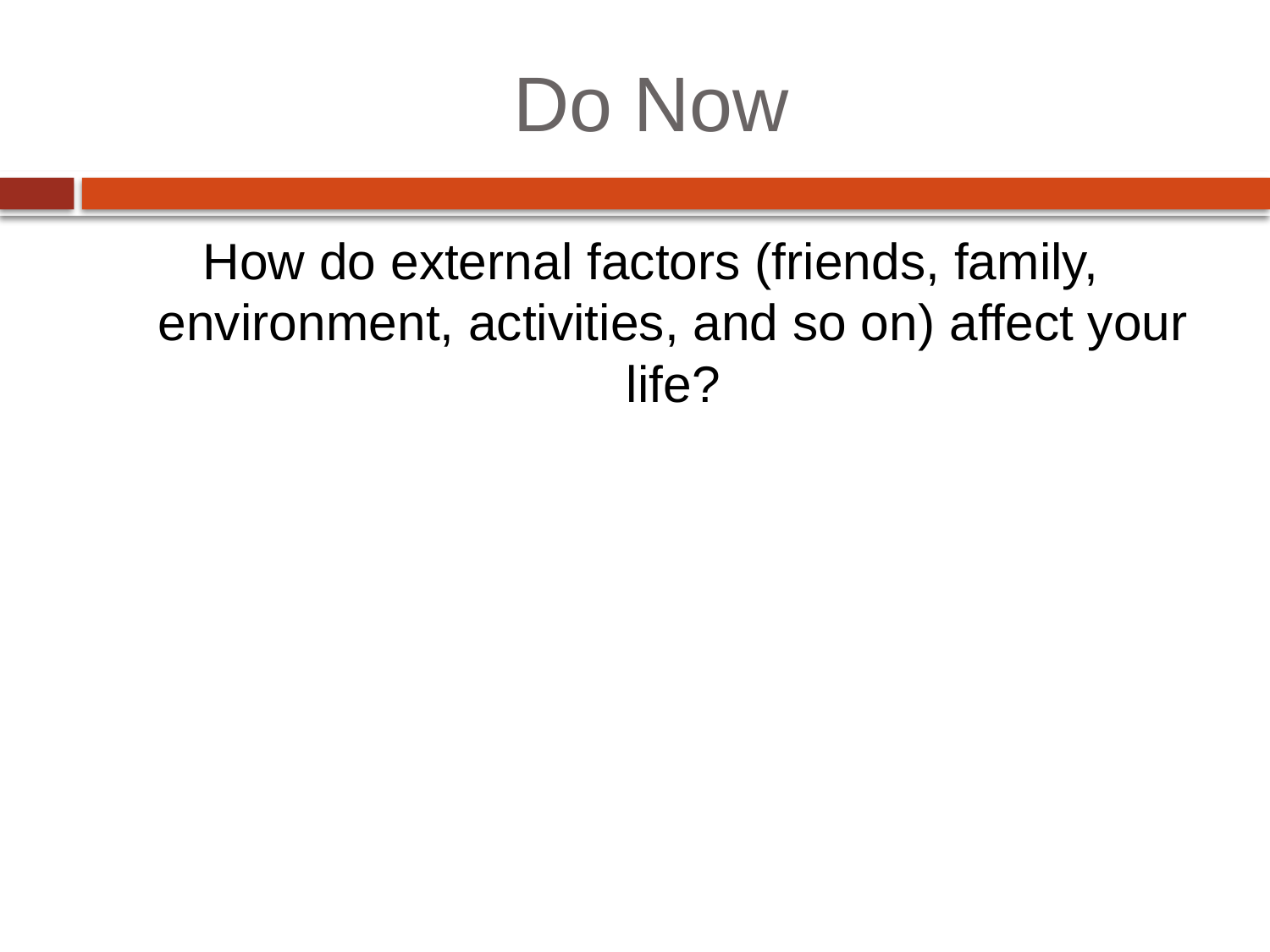

# Do Now
How do external factors (friends, family, environment, activities, and so on) affect your life?